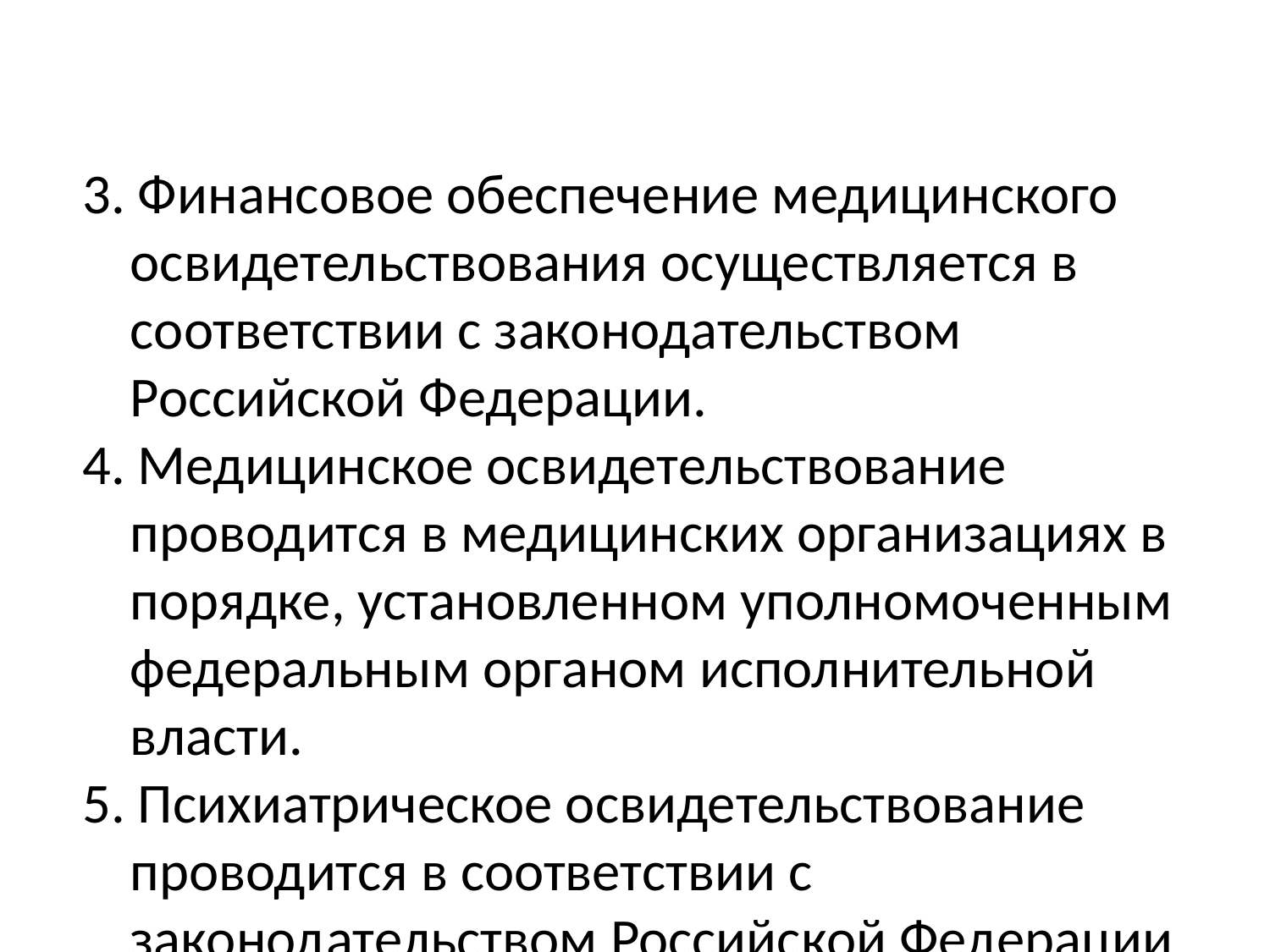

3. Финансовое обеспечение медицинского освидетельствования осуществляется в соответствии с законодательством Российской Федерации.
4. Медицинское освидетельствование проводится в медицинских организациях в порядке, установленном уполномоченным федеральным органом исполнительной власти.
5. Психиатрическое освидетельствование проводится в соответствии с законодательством Российской Федерации о психиатрической помощи и гарантиях прав граждан при ее оказании.